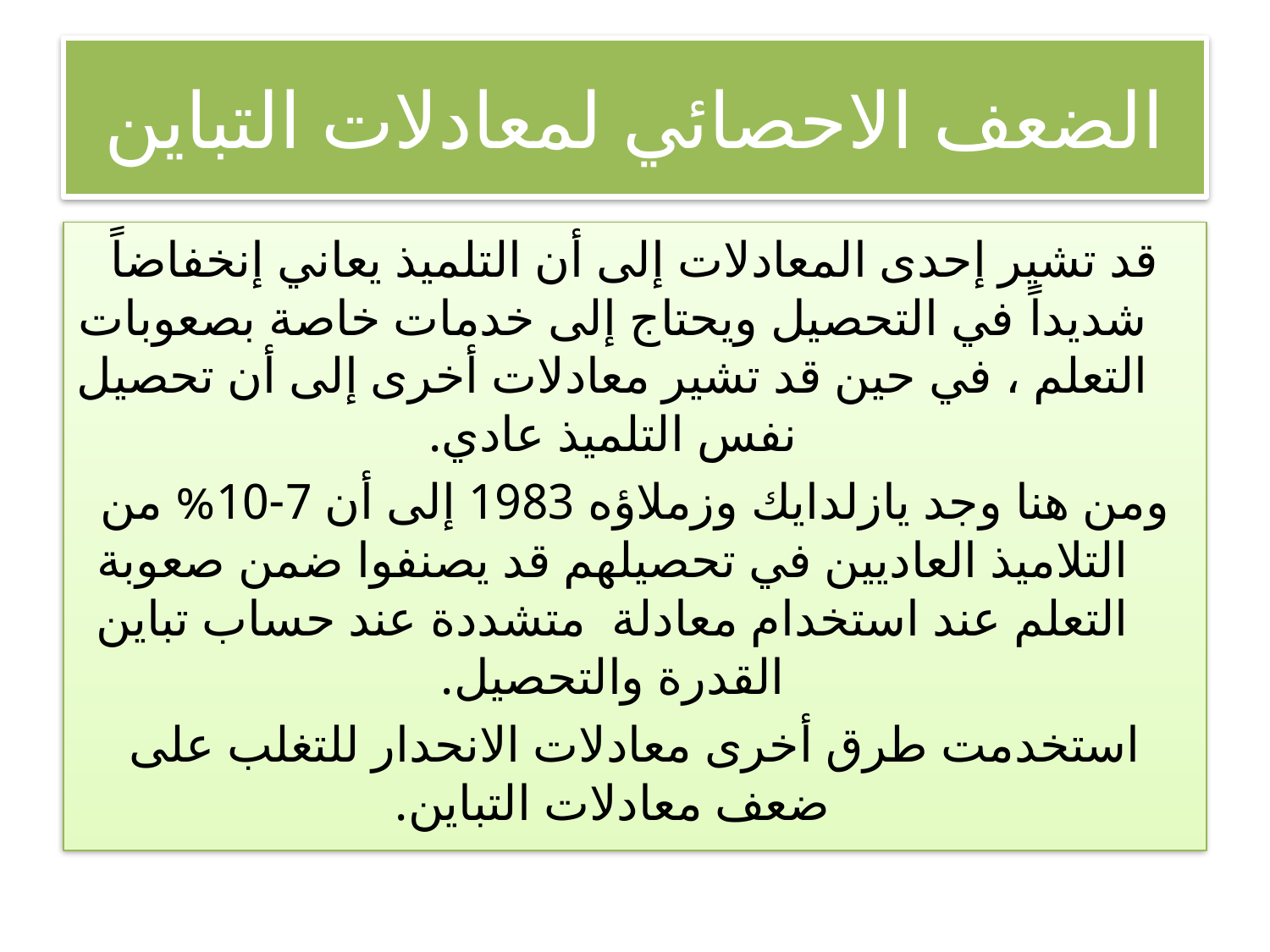

# الضعف الاحصائي لمعادلات التباين
قد تشير إحدى المعادلات إلى أن التلميذ يعاني إنخفاضاً شديداً في التحصيل ويحتاج إلى خدمات خاصة بصعوبات التعلم ، في حين قد تشير معادلات أخرى إلى أن تحصيل نفس التلميذ عادي.
ومن هنا وجد يازلدايك وزملاؤه 1983 إلى أن 7-10% من التلاميذ العاديين في تحصيلهم قد يصنفوا ضمن صعوبة التعلم عند استخدام معادلة  متشددة عند حساب تباين القدرة والتحصيل.
استخدمت طرق أخرى معادلات الانحدار للتغلب على ضعف معادلات التباين.